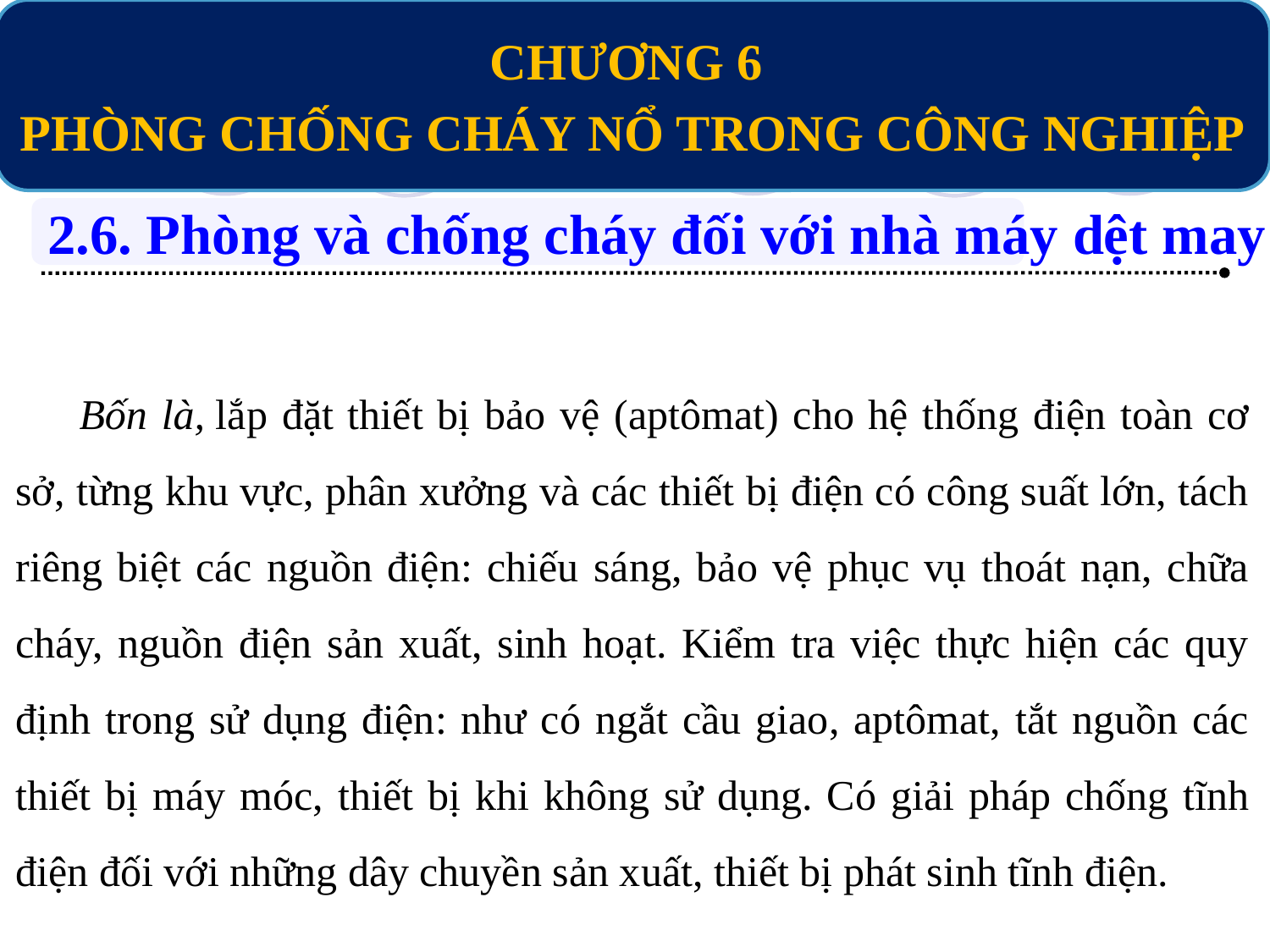

CHƯƠNG 6
PHÒNG CHỐNG CHÁY NỔ TRONG CÔNG NGHIỆP

2.6. Phòng và chống cháy đối với nhà máy dệt may

Bốn là, lắp đặt thiết bị bảo vệ (aptômat) cho hệ thống điện toàn cơ sở, từng khu vực, phân xưởng và các thiết bị điện có công suất lớn, tách riêng biệt các nguồn điện: chiếu sáng, bảo vệ phục vụ thoát nạn, chữa cháy, nguồn điện sản xuất, sinh hoạt. Kiểm tra việc thực hiện các quy định trong sử dụng điện: như có ngắt cầu giao, aptômat, tắt nguồn các thiết bị máy móc, thiết bị khi không sử dụng. Có giải pháp chống tĩnh điện đối với những dây chuyền sản xuất, thiết bị phát sinh tĩnh điện.